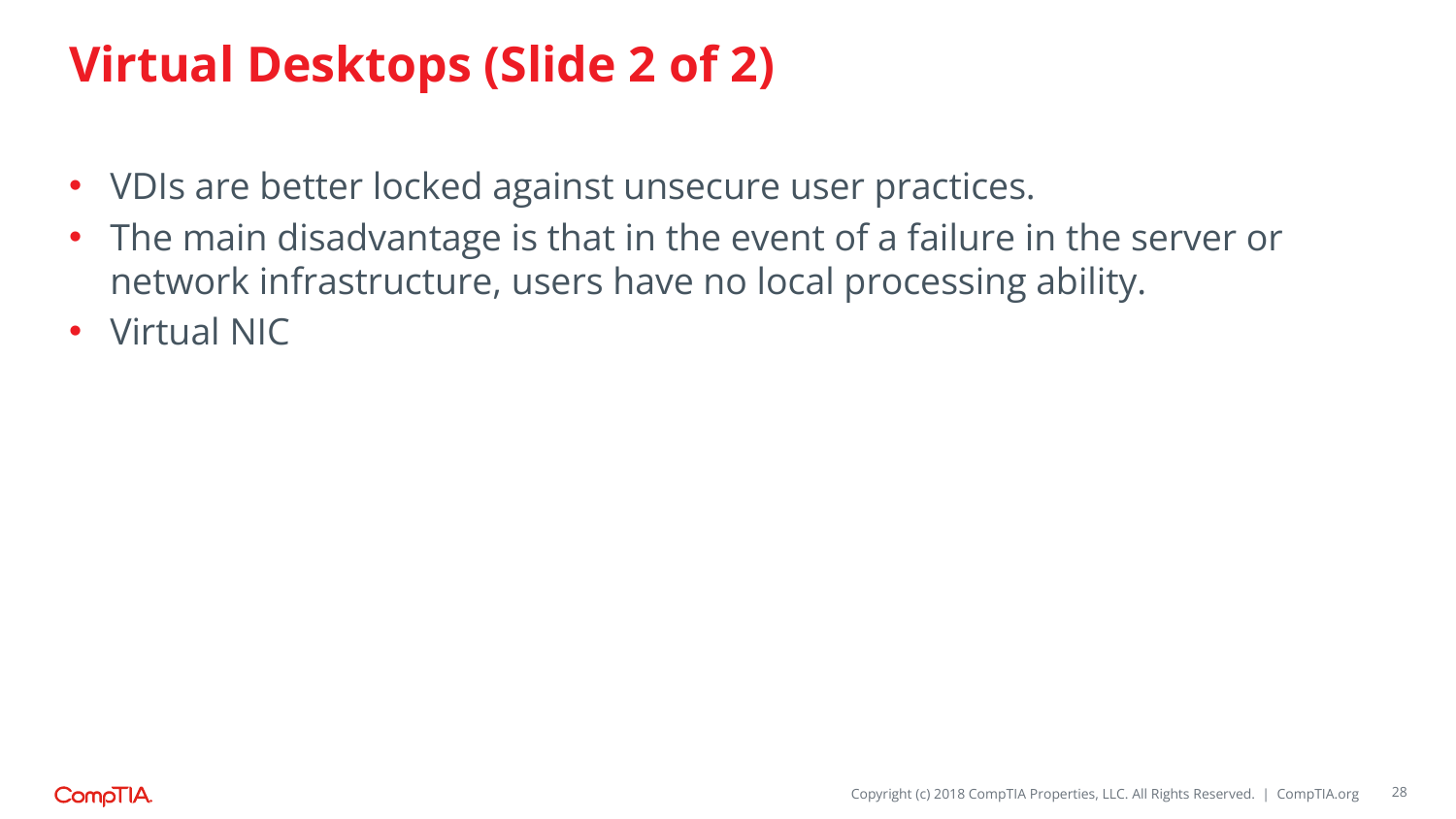

# Virtual Desktops (Slide 2 of 2)
VDIs are better locked against unsecure user practices.
The main disadvantage is that in the event of a failure in the server or network infrastructure, users have no local processing ability.
Virtual NIC
28